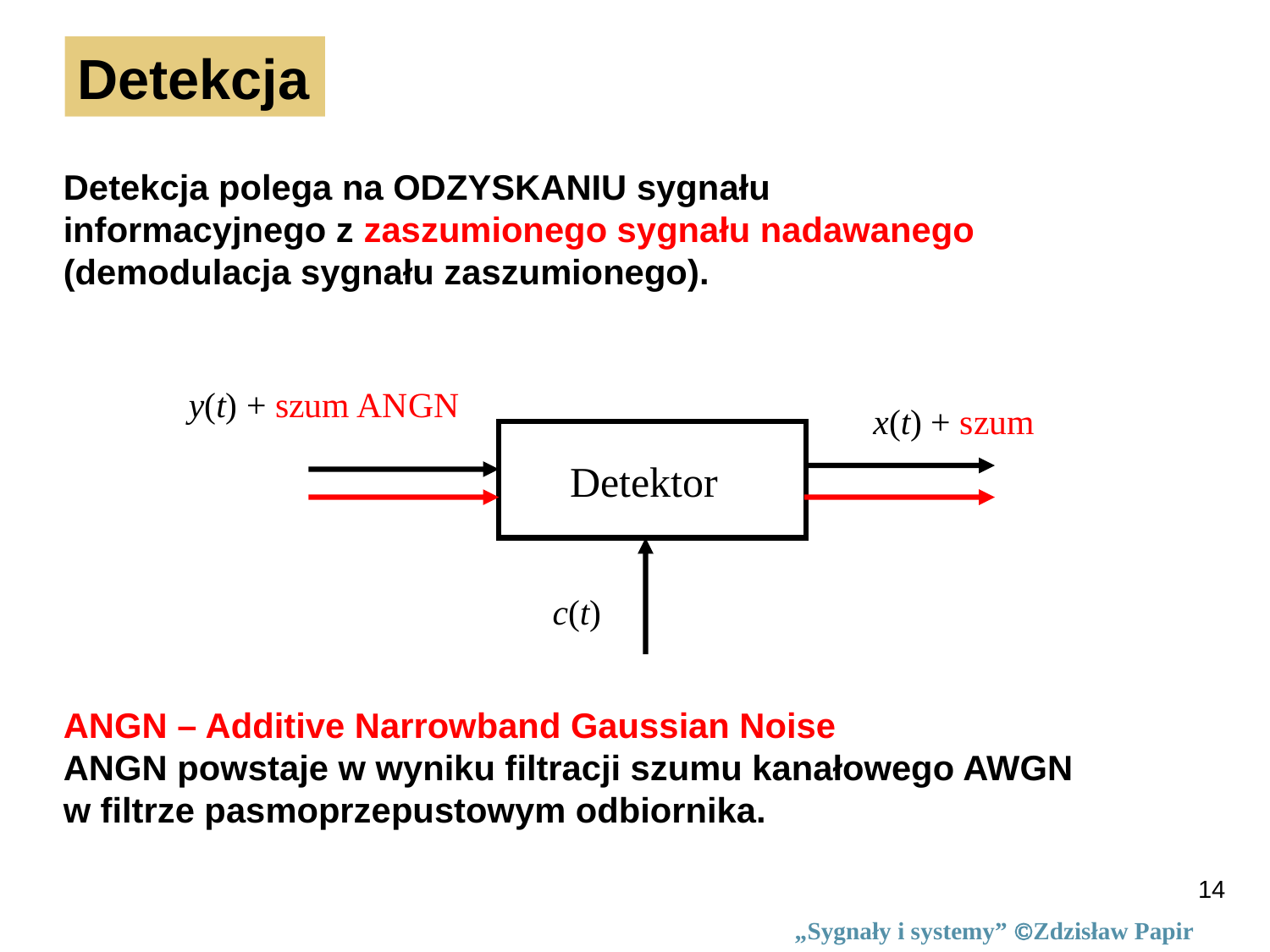

Detekcja
Detekcja polega na ODZYSKANIU sygnału
informacyjnego z zaszumionego sygnału nadawanego
(demodulacja sygnału zaszumionego).
y(t) + szum ANGN
x(t) + szum

Detektor

c(t)

ANGN – Additive Narrowband Gaussian Noise
ANGN powstaje w wyniku filtracji szumu kanałowego AWGN
w filtrze pasmoprzepustowym odbiornika.
14
„Sygnały i systemy” ©Zdzisław Papir